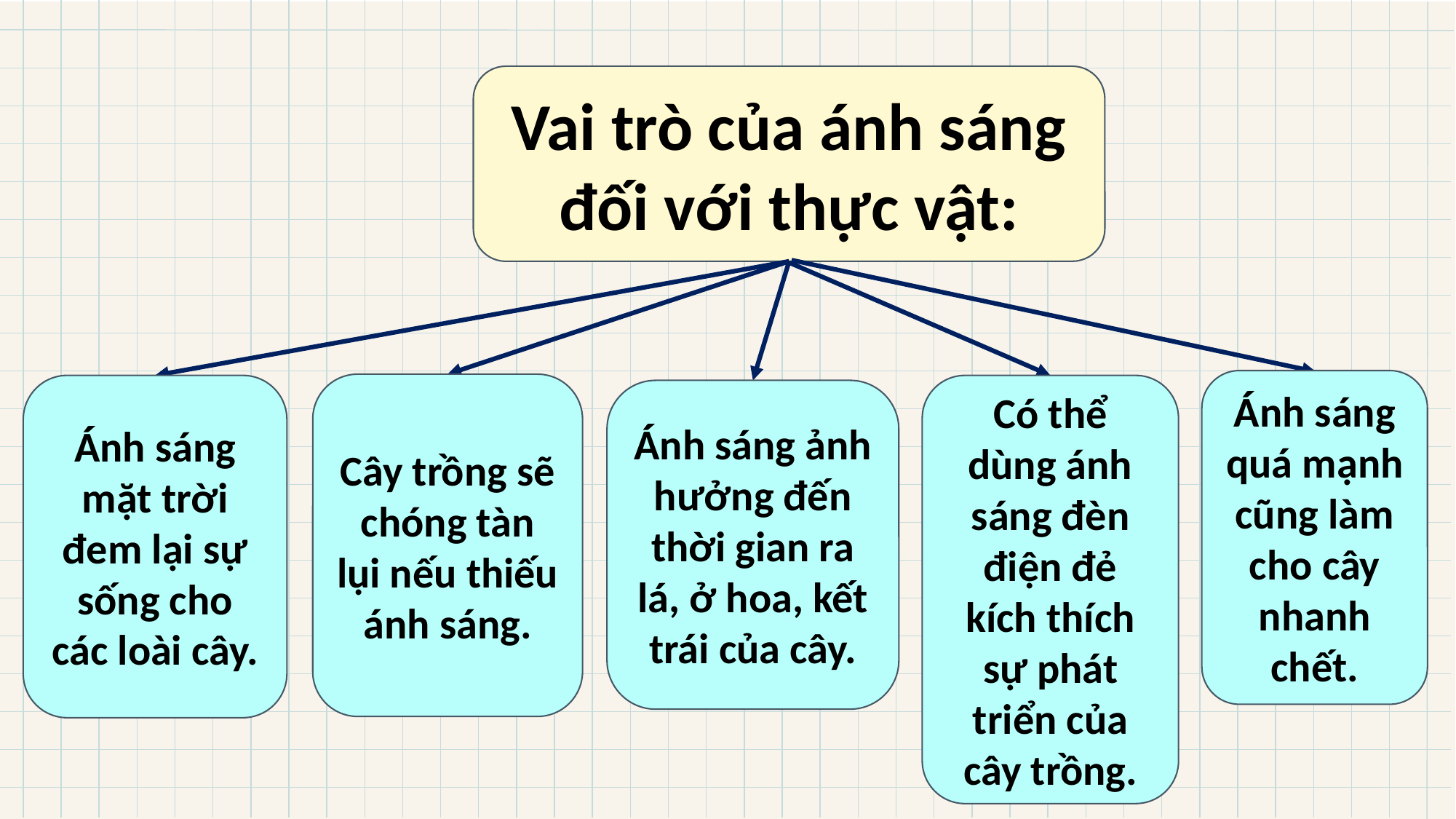

Vai trò của ánh sáng đối với thực vật:
Ánh sáng quá mạnh cũng làm cho cây nhanh chết.
Cây trồng sẽ chóng tàn lụi nếu thiếu ánh sáng.
Ánh sáng mặt trời đem lại sự sống cho các loài cây.
Có thể dùng ánh sáng đèn điện đẻ kích thích sự phát triển của cây trồng.
Ánh sáng ảnh hưởng đến thời gian ra lá, ở hoa, kết trái của cây.